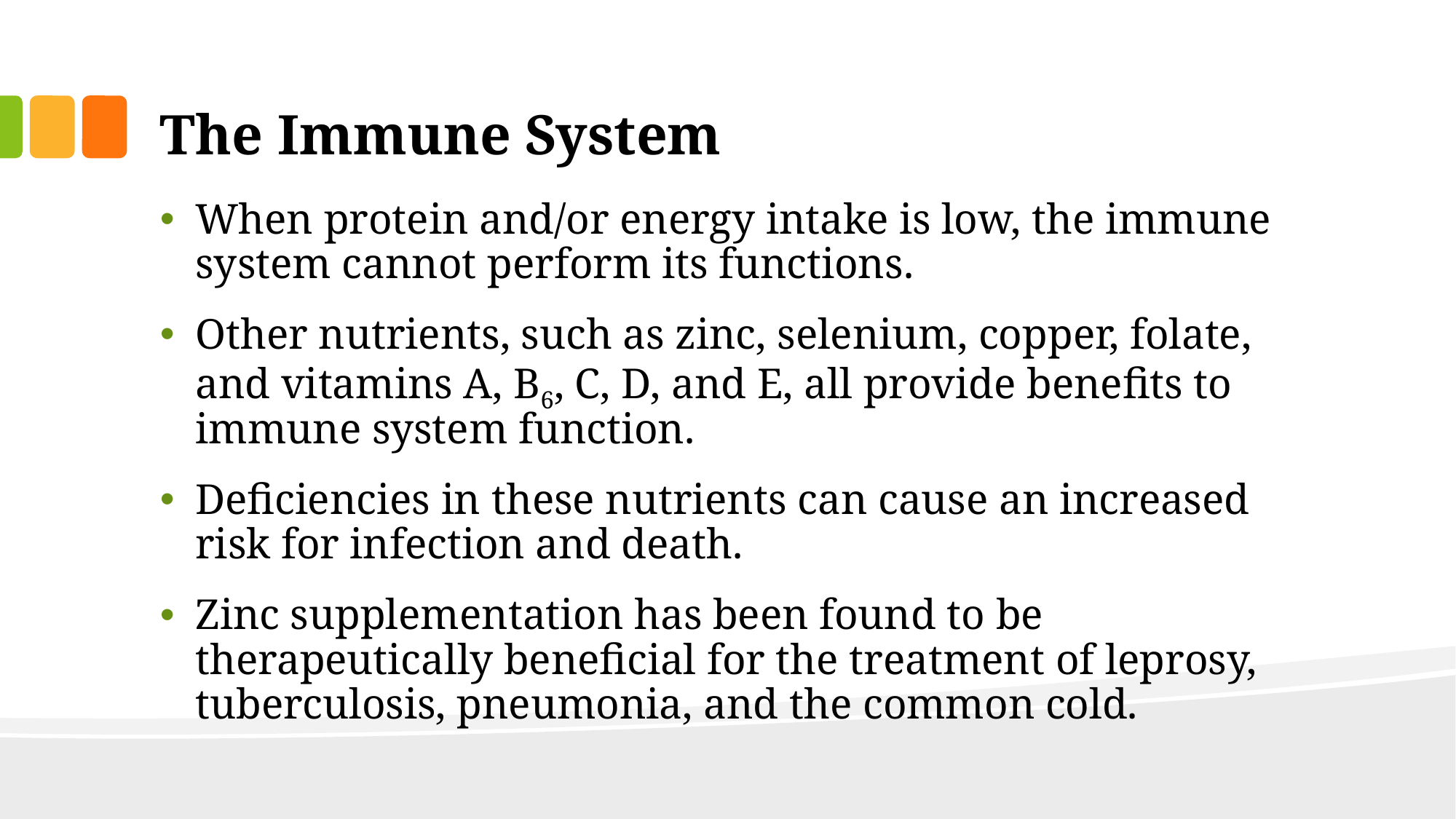

# The Immune System
When protein and/or energy intake is low, the immune system cannot perform its functions.
Other nutrients, such as zinc, selenium, copper, folate, and vitamins A, B6, C, D, and E, all provide benefits to immune system function.
Deficiencies in these nutrients can cause an increased risk for infection and death.
Zinc supplementation has been found to be therapeutically beneficial for the treatment of leprosy, tuberculosis, pneumonia, and the common cold.